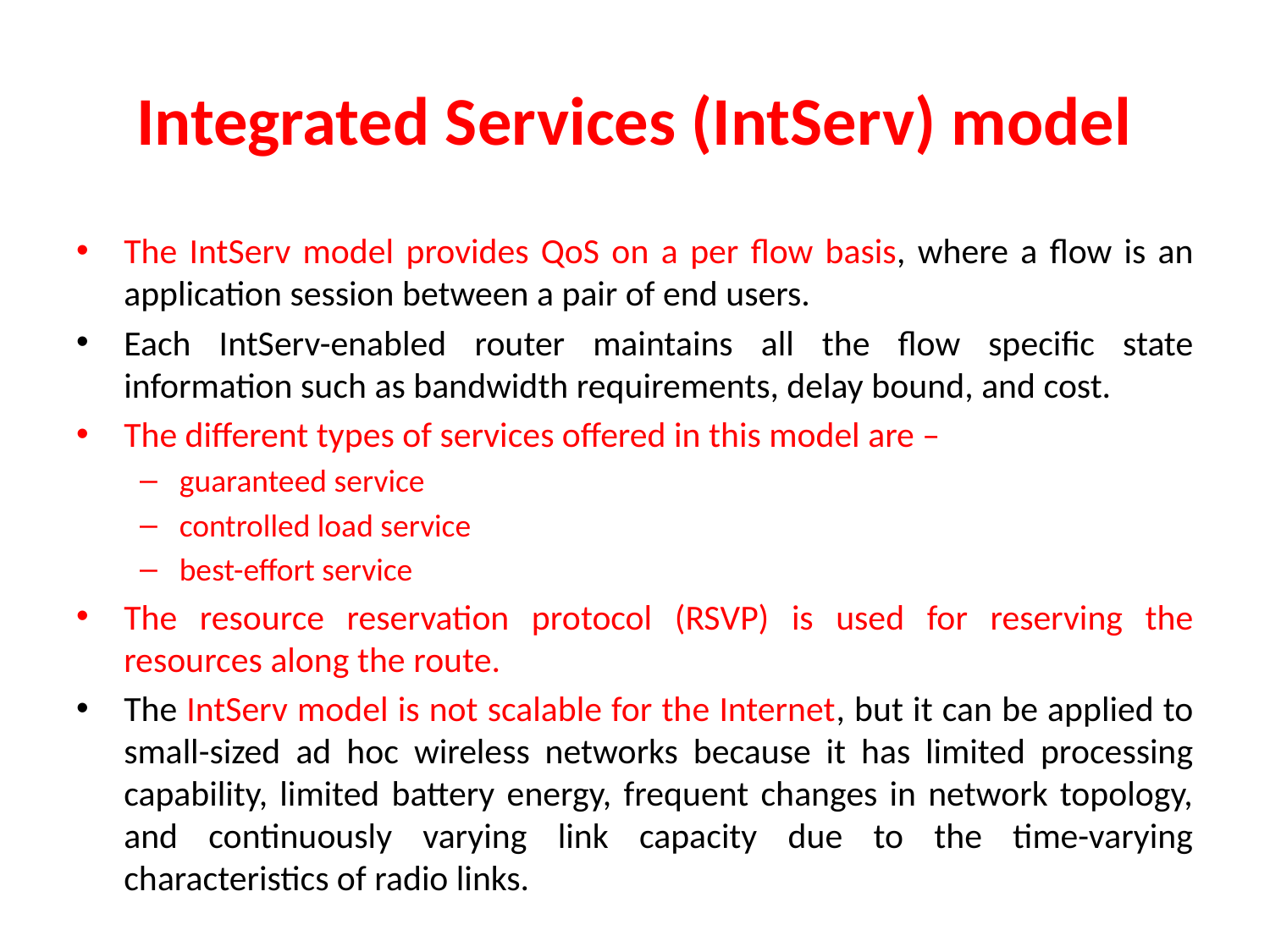

# Integrated Services (IntServ) model
The IntServ model provides QoS on a per flow basis, where a flow is an application session between a pair of end users.
Each IntServ-enabled router maintains all the flow specific state information such as bandwidth requirements, delay bound, and cost.
The different types of services offered in this model are –
guaranteed service
controlled load service
best-effort service
The resource reservation protocol (RSVP) is used for reserving the resources along the route.
The IntServ model is not scalable for the Internet, but it can be applied to small-sized ad hoc wireless networks because it has limited processing capability, limited battery energy, frequent changes in network topology, and continuously varying link capacity due to the time-varying characteristics of radio links.